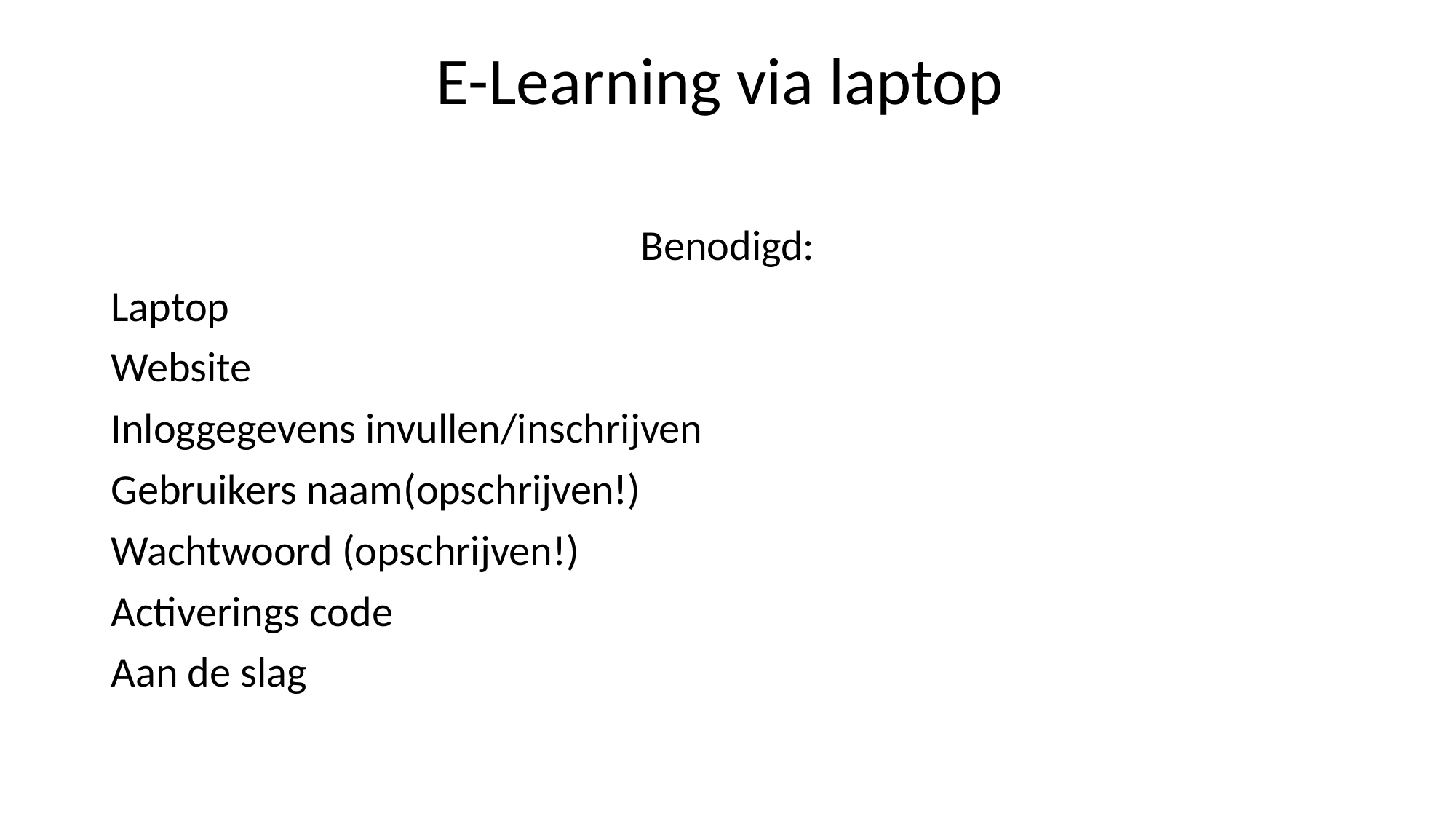

# E-Learning via laptop
Benodigd:
Laptop
Website
Inloggegevens invullen/inschrijven
Gebruikers naam(opschrijven!)
Wachtwoord (opschrijven!)
Activerings code
Aan de slag